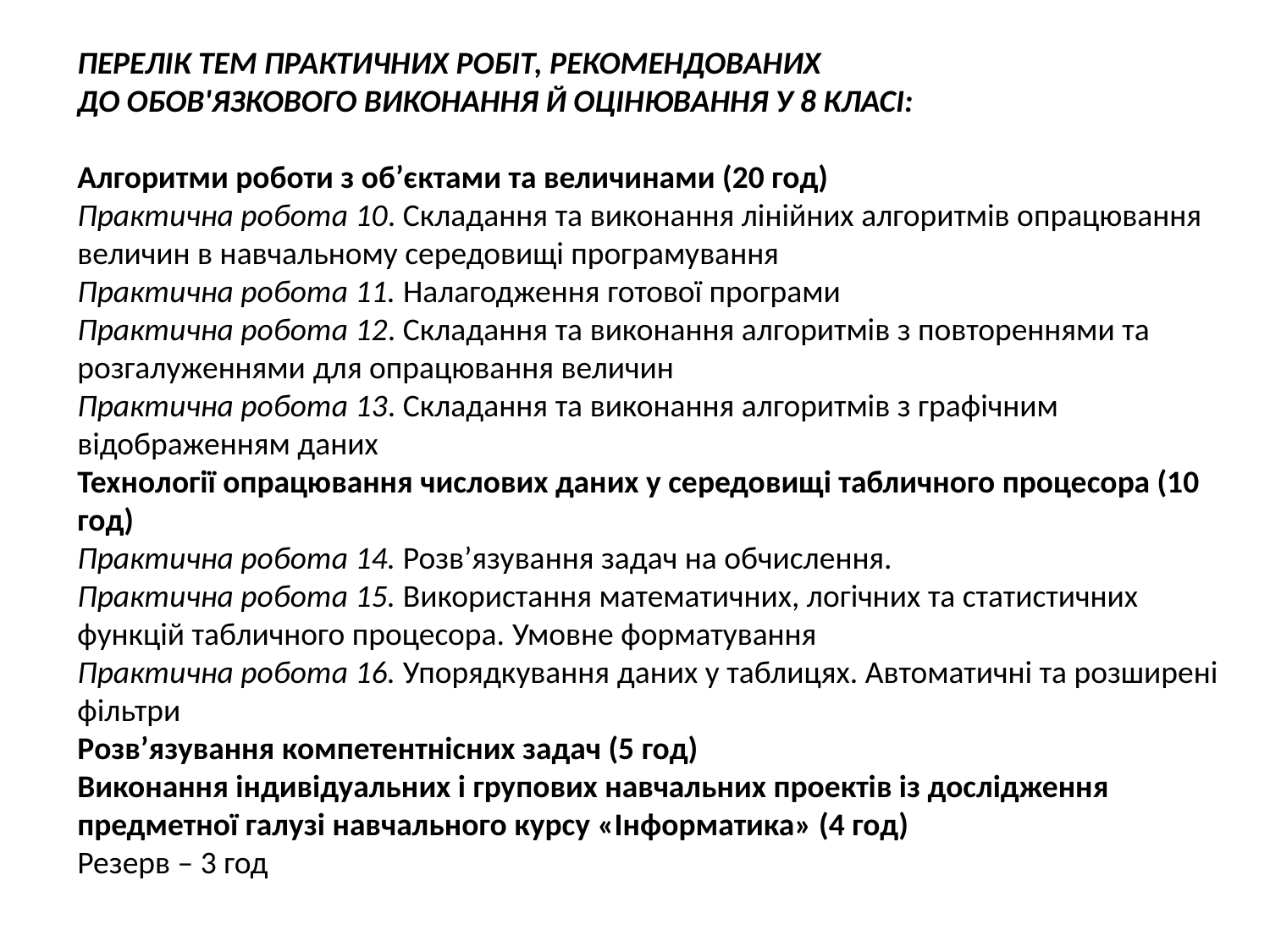

ПЕРЕЛІК ТЕМ ПРАКТИЧНИХ РОБІТ, РЕКОМЕНДОВАНИХ
ДО ОБОВ'ЯЗКОВОГО ВИКОНАННЯ Й ОЦІНЮВАННЯ У 8 КЛАСІ:
Алгоритми роботи з об’єктами та величинами (20 год)
Практична робота 10. Складання та виконання лінійних алгоритмів опрацювання величин в навчальному середовищі програмування
Практична робота 11. Налагодження готової програми
Практична робота 12. Складання та виконання алгоритмів з повтореннями та розгалуженнями для опрацювання величин
Практична робота 13. Складання та виконання алгоритмів з графічним відображенням даних
Технології опрацювання числових даних у середовищі табличного процесора (10 год)
Практична робота 14. Розв’язування задач на обчислення.
Практична робота 15. Використання математичних, логічних та статистичних функцій табличного процесора. Умовне форматування
Практична робота 16. Упорядкування даних у таблицях. Автоматичні та розширені фільтри
Розв’язування компетентнісних задач (5 год)
Виконання індивідуальних і групових навчальних проектів із дослідження предметної галузі навчального курсу «Інформатика» (4 год)
Резерв – 3 год